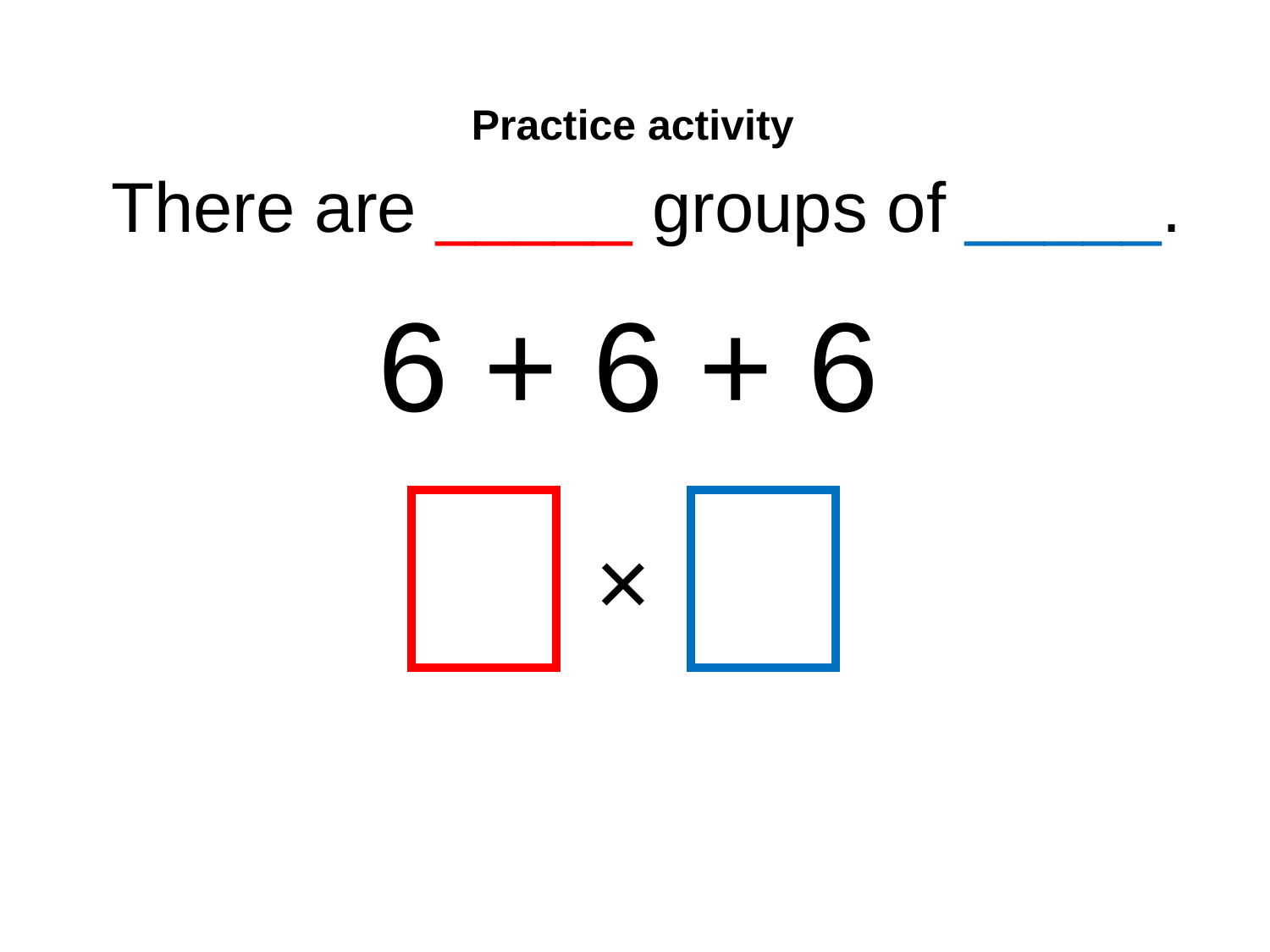

Practice activity

There are _____ groups of _____.
6 + 6 + 6

×